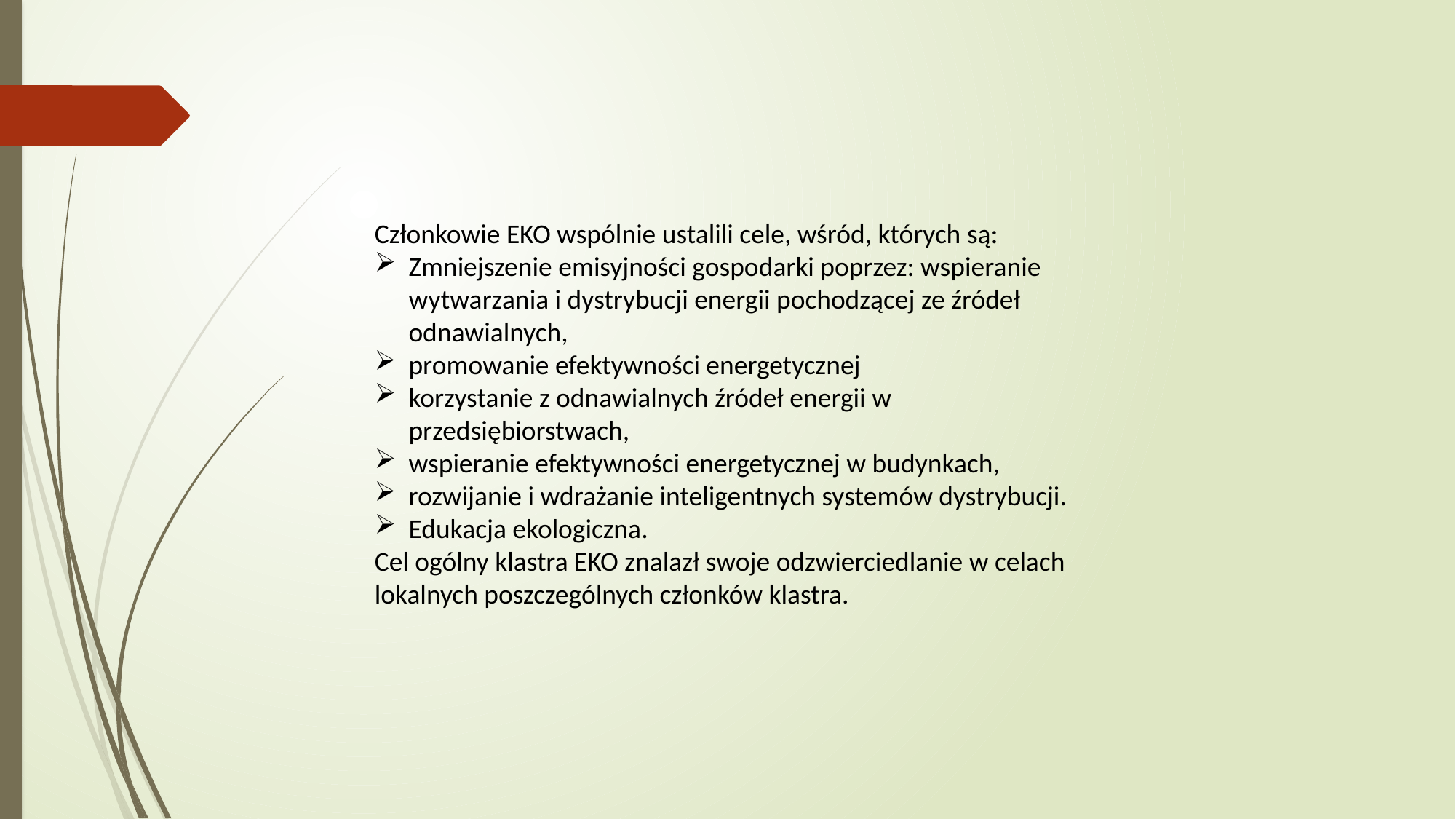

Członkowie EKO wspólnie ustalili cele, wśród, których są:
Zmniejszenie emisyjności gospodarki poprzez: wspieranie wytwarzania i dystrybucji energii pochodzącej ze źródeł odnawialnych,
promowanie efektywności energetycznej
korzystanie z odnawialnych źródeł energii w przedsiębiorstwach,
wspieranie efektywności energetycznej w budynkach,
rozwijanie i wdrażanie inteligentnych systemów dystrybucji.
Edukacja ekologiczna.
Cel ogólny klastra EKO znalazł swoje odzwierciedlanie w celach lokalnych poszczególnych członków klastra.